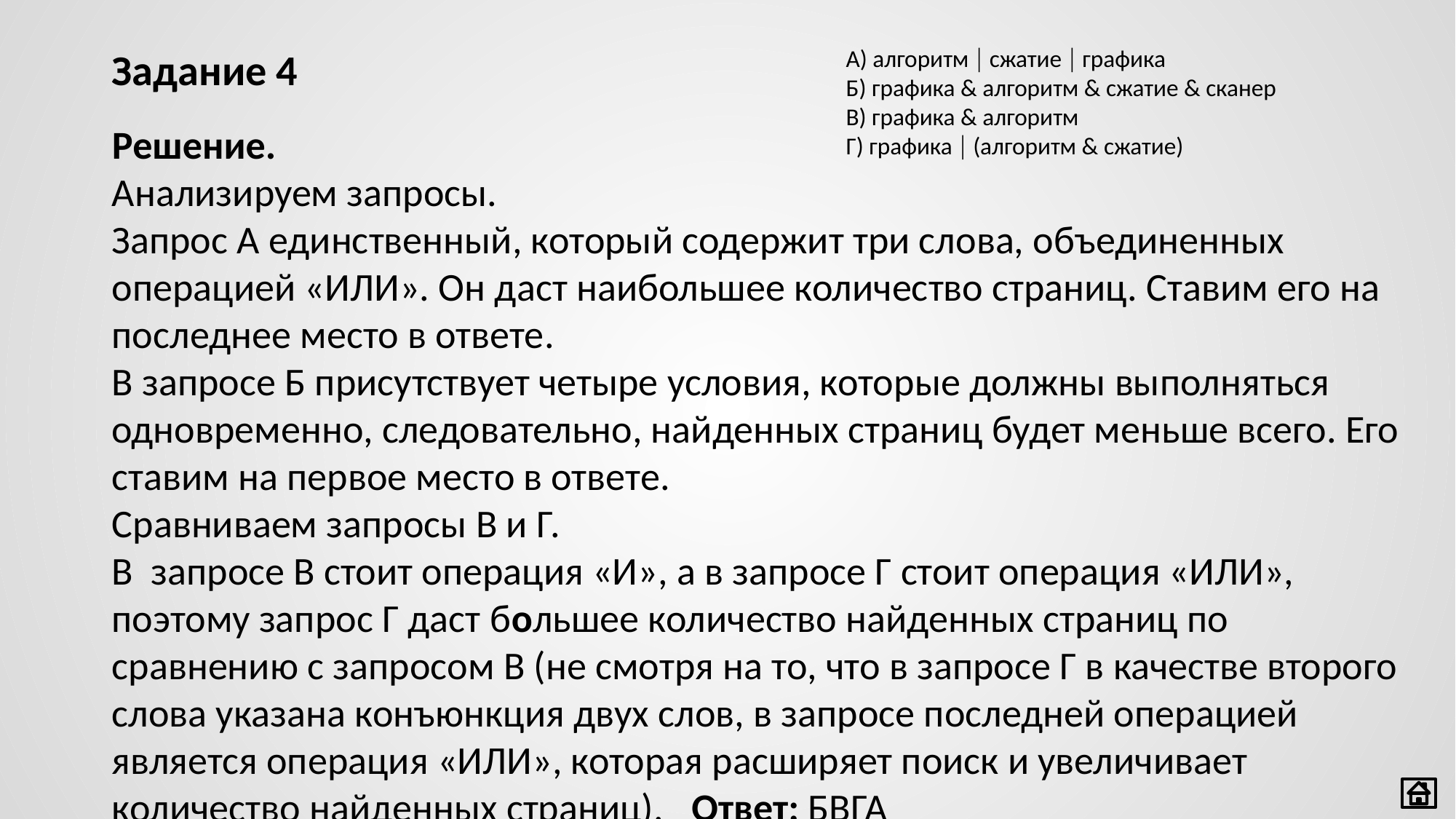

Задание 4
А) алгоритм | сжатие | графика
Б) графика & алгоритм & сжатие & сканер
В) графика & алгоритм
Г) графика | (алгоритм & сжатие)
Решение.
Анализируем запросы.
Запрос А единственный, который содержит три слова, объединенных операцией «ИЛИ». Он даст наибольшее количество страниц. Ставим его на последнее место в ответе.
В запросе Б присутствует четыре условия, которые должны выполняться одновременно, следовательно, найденных страниц будет меньше всего. Его ставим на первое место в ответе.
Сравниваем запросы В и Г.
В  запросе В стоит операция «И», а в запросе Г стоит операция «ИЛИ», поэтому запрос Г даст большее количество найденных страниц по сравнению с запросом В (не смотря на то, что в запросе Г в качестве второго слова указана конъюнкция двух слов, в запросе последней операцией является операция «ИЛИ», которая расширяет поиск и увеличивает количество найденных страниц).   Ответ: БВГА